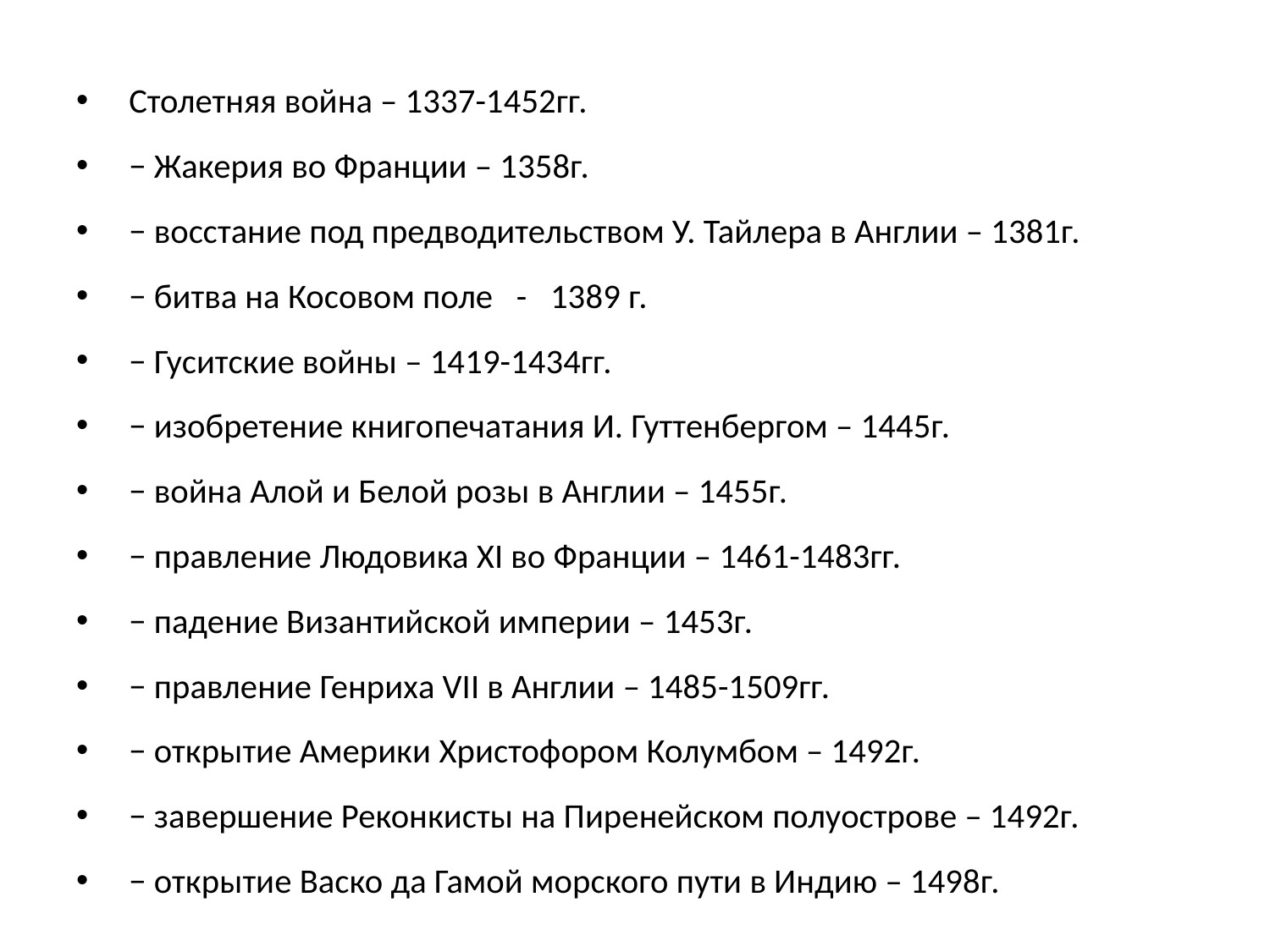

Столетняя война – 1337-1452гг.
− Жакерия во Франции – 1358г.
− восстание под предводительством У. Тайлера в Англии – 1381г.
− битва на Косовом поле   -   1389 г.
− Гуситские войны – 1419-1434гг.
− изобретение книгопечатания И. Гуттенбергом – 1445г.
− война Алой и Белой розы в Англии – 1455г.
− правление Людовика XI во Франции – 1461-1483гг.
− падение Византийской империи – 1453г.
− правление Генриха VII в Англии – 1485-1509гг.
− открытие Америки Христофором Колумбом – 1492г.
− завершение Реконкисты на Пиренейском полуострове – 1492г.
− открытие Васко да Гамой морского пути в Индию – 1498г.